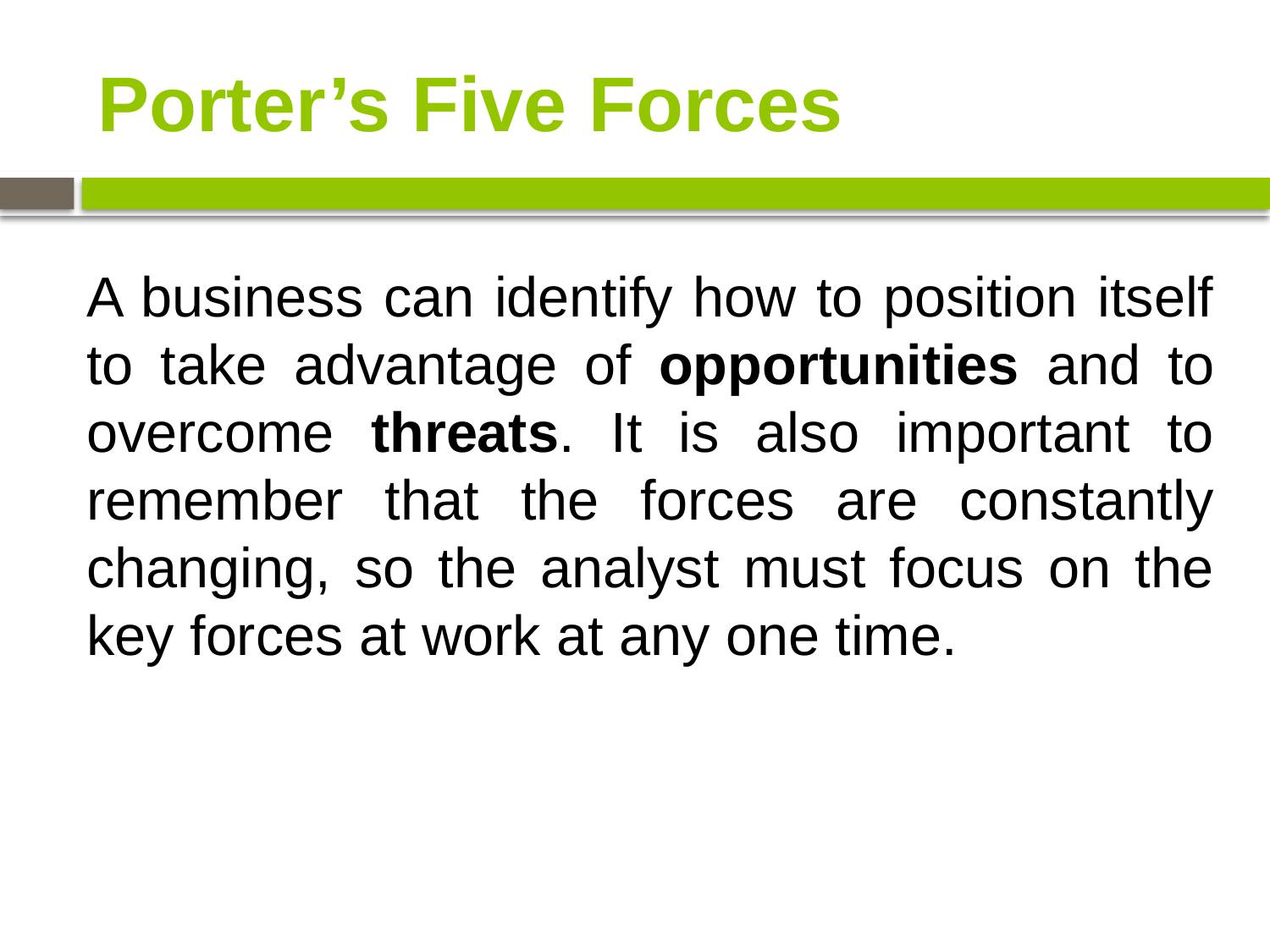

# Porter’s Five Forces
A business can identify how to position itself to take advantage of opportunities and to overcome threats. It is also important to remember that the forces are constantly changing, so the analyst must focus on the key forces at work at any one time.